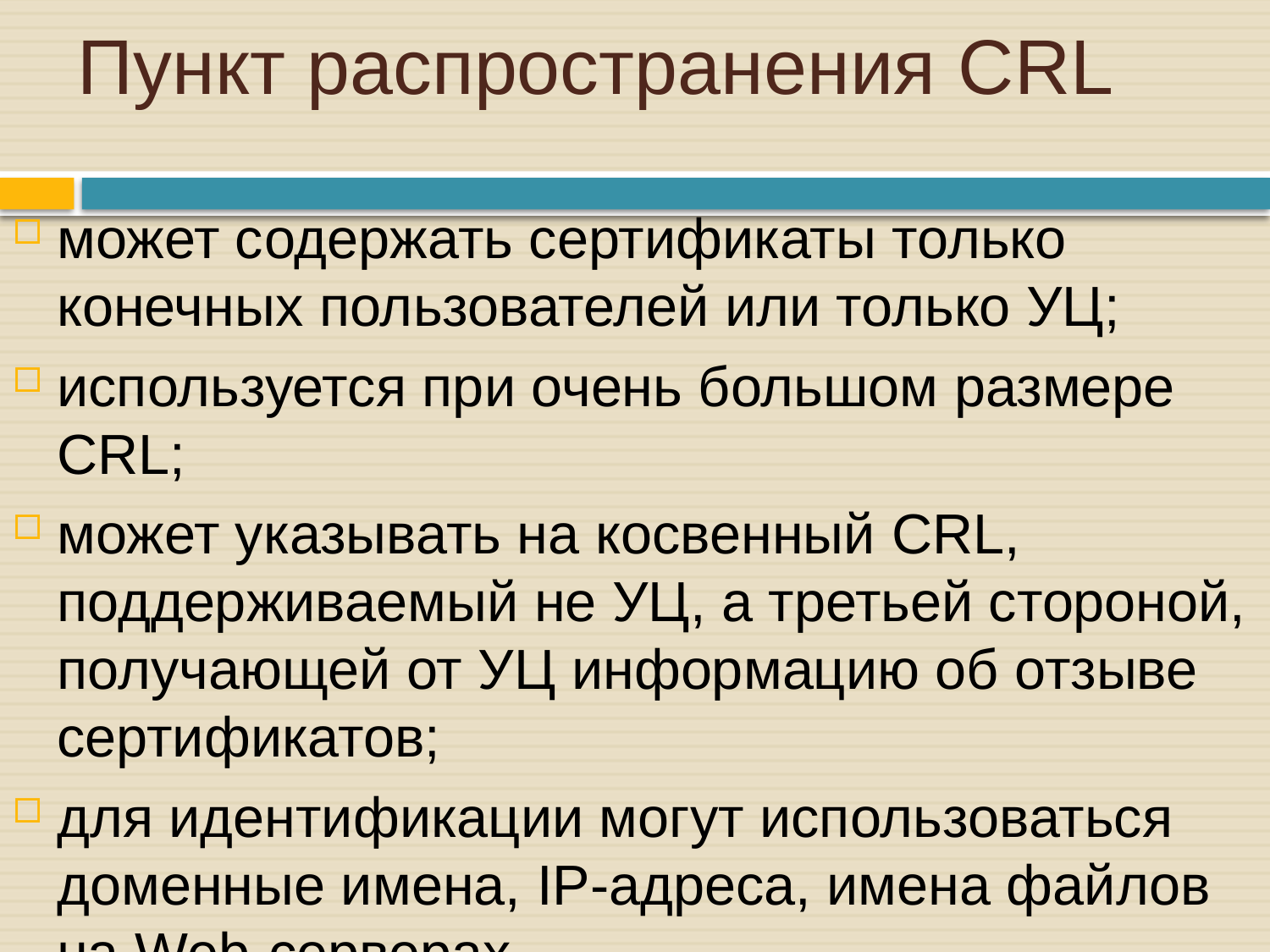

# Пункт распространения CRL
может содержать сертификаты только конечных пользователей или только УЦ;
используется при очень большом размере CRL;
может указывать на косвенный CRL, поддерживаемый не УЦ, а третьей стороной, получающей от УЦ информацию об отзыве сертификатов;
для идентификации могут использоваться доменные имена, IP-адреса, имена файлов на Web-серверах.